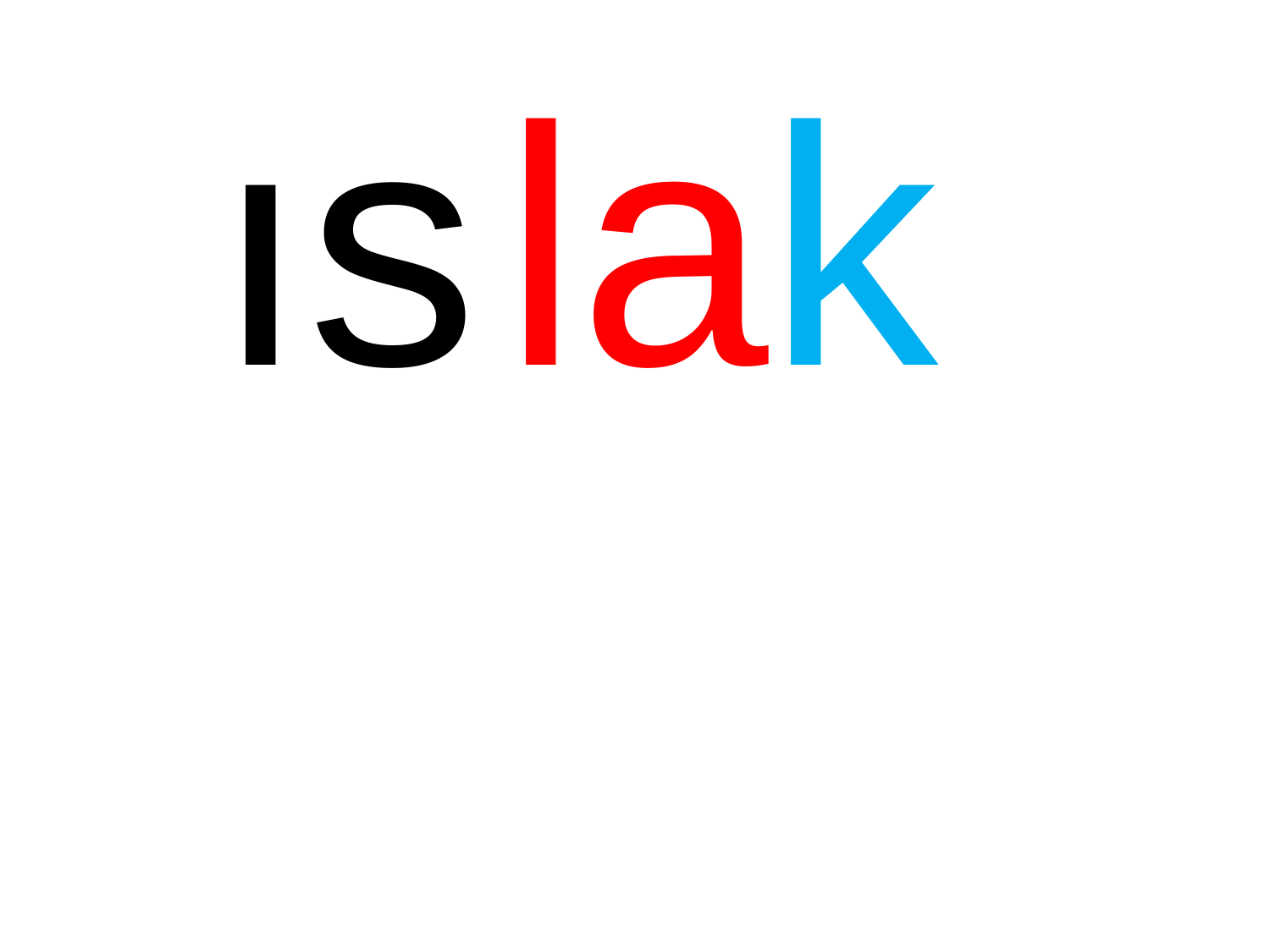

| ıs |
| --- |
| lak |
| --- |